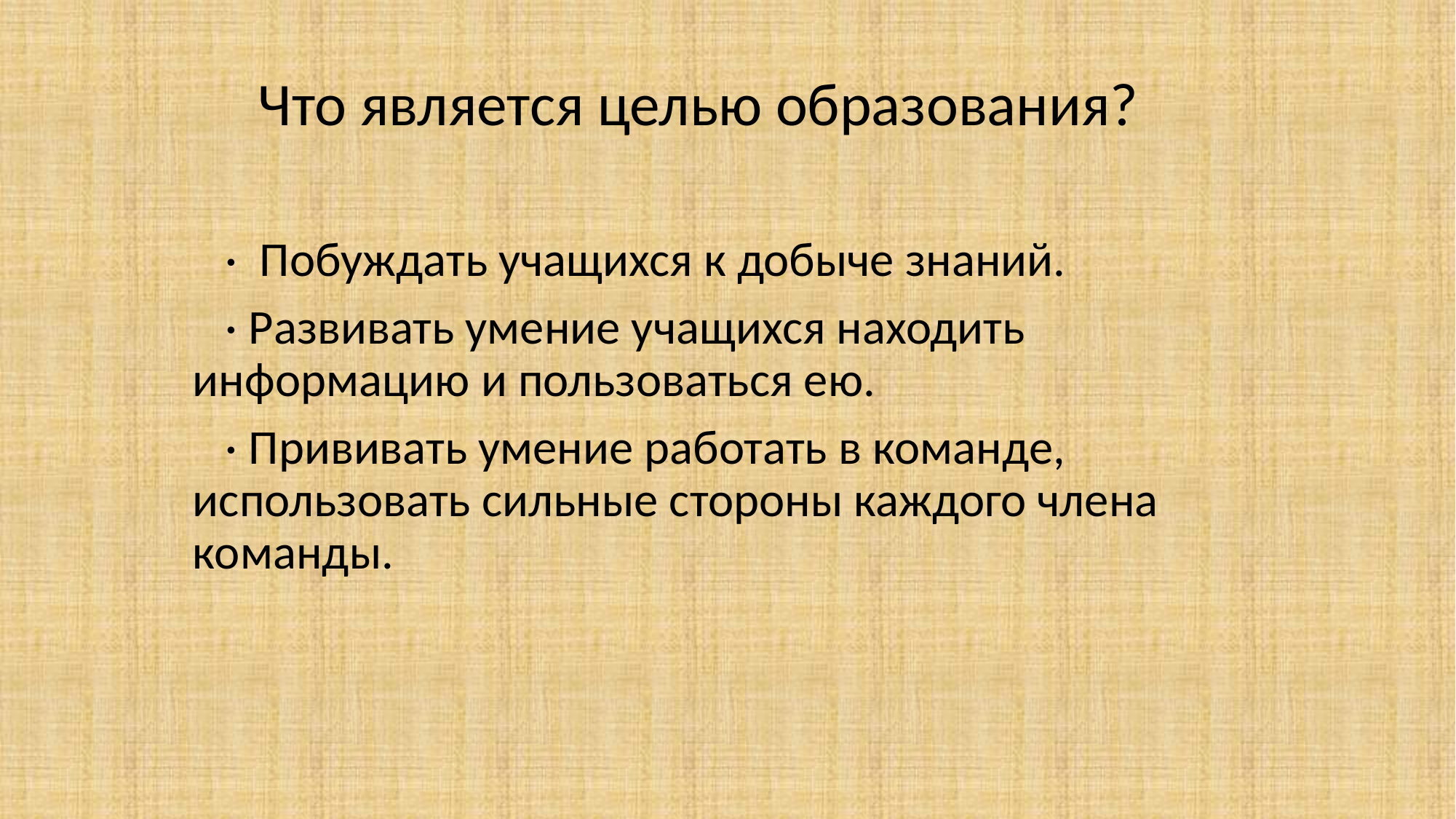

Что является целью образования?

   ·  Побуждать учащихся к добыче знаний.
   · Развивать умение учащихся находить информацию и пользоваться ею.
   · Прививать умение работать в команде, использовать сильные стороны каждого члена команды.